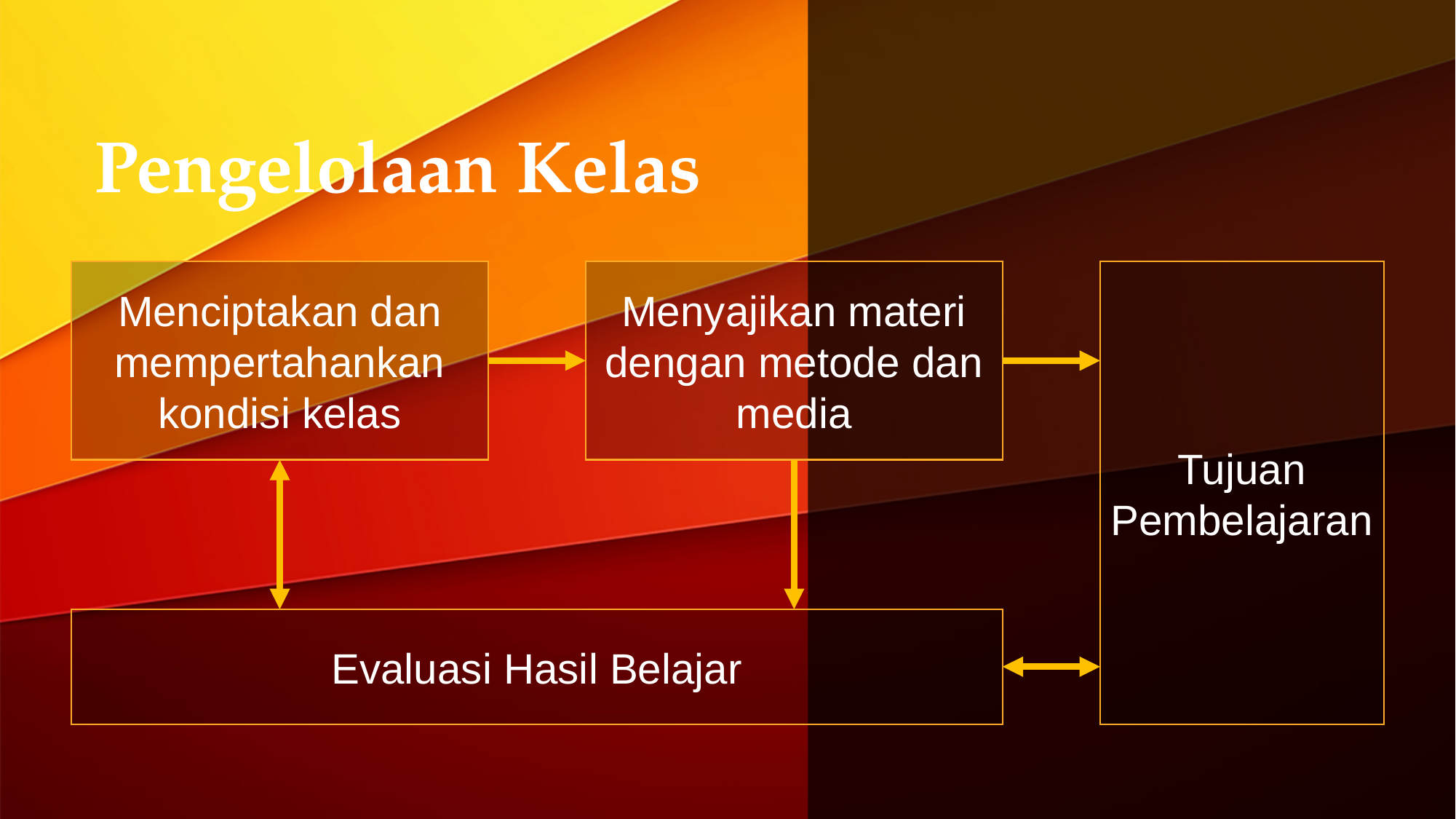

# Pengelolaan Kelas
Menciptakan dan mempertahankan kondisi kelas
Menyajikan materi dengan metode dan media
Tujuan Pembelajaran
Evaluasi Hasil Belajar